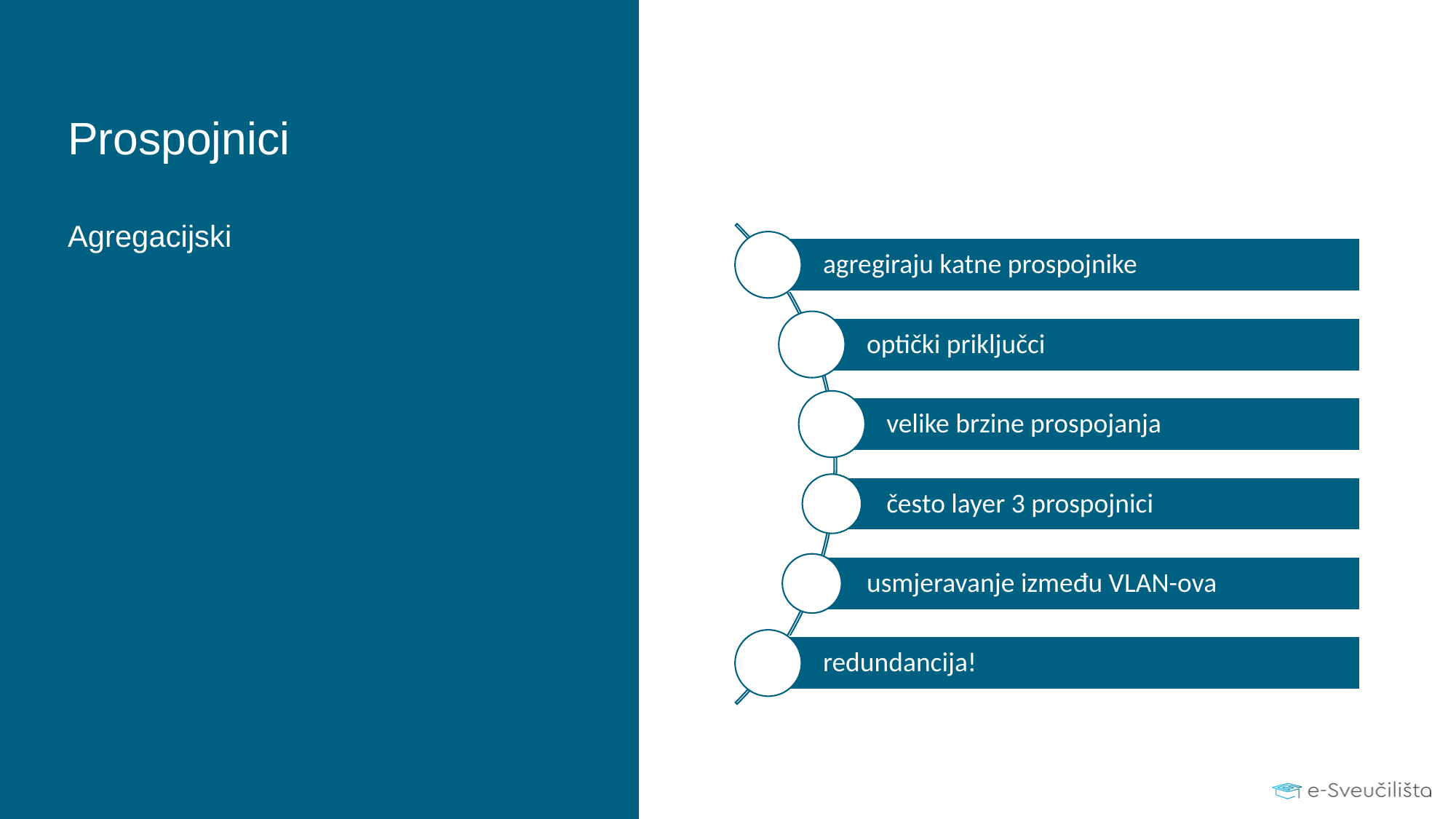

# Prospojnici

agregiraju katne prospojnike

optički priključci

velike brzine prospojanja

često layer 3 prospojnici

usmjeravanje između VLAN-ova

redundancija!
Agregacijski